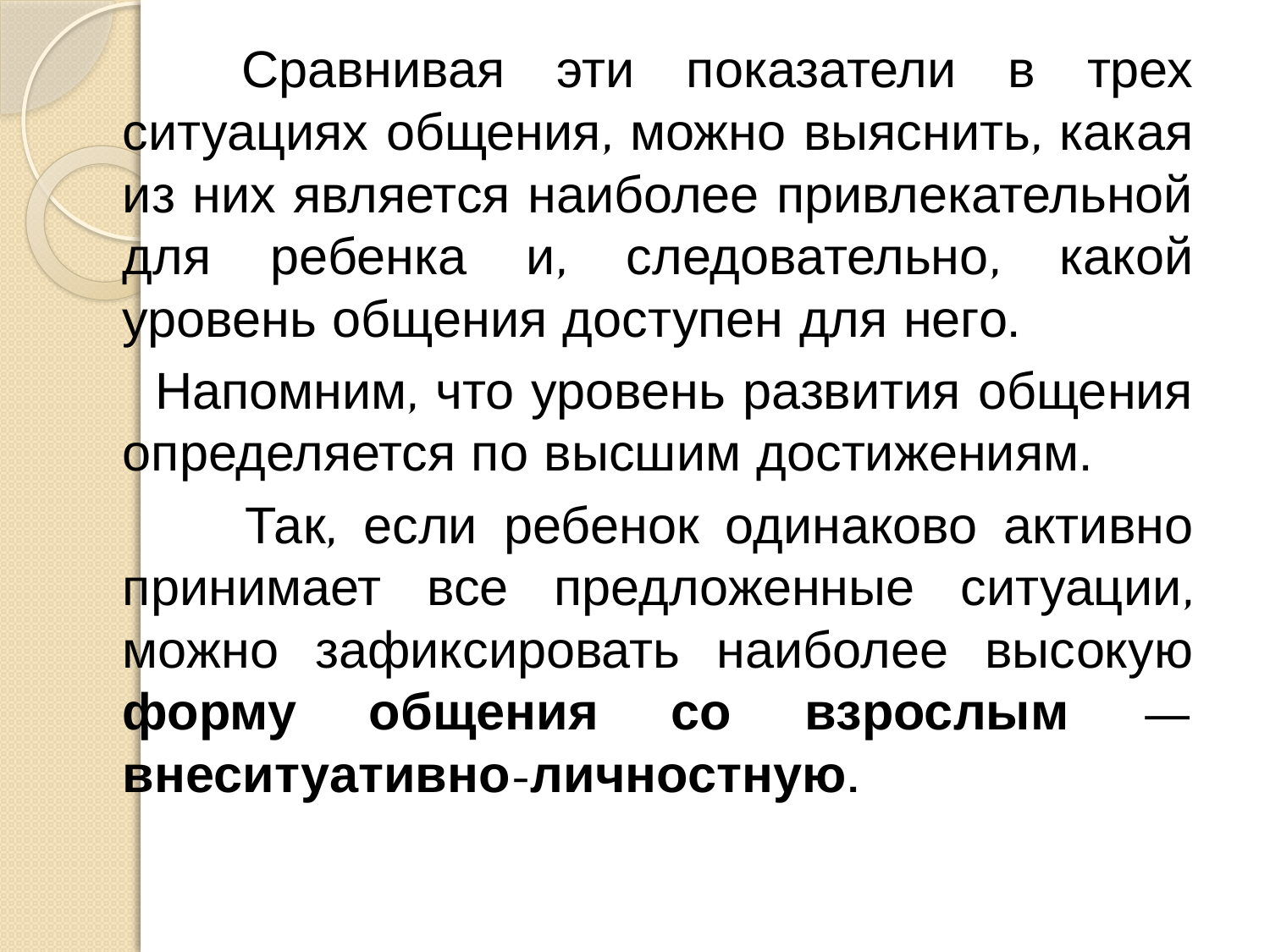

Сравнивая эти показатели в трех ситуациях общения, можно выяснить, какая из них является наиболее привлекательной для ребенка и, следовательно, какой уровень общения доступен для него.
    Напомним, что уровень развития общения определяется по высшим достижениям.
      Так, если ребенок одинаково активно принимает все предложенные ситуации, можно зафиксировать наиболее высокую форму общения со взрослым — внеситуативно-личностную.